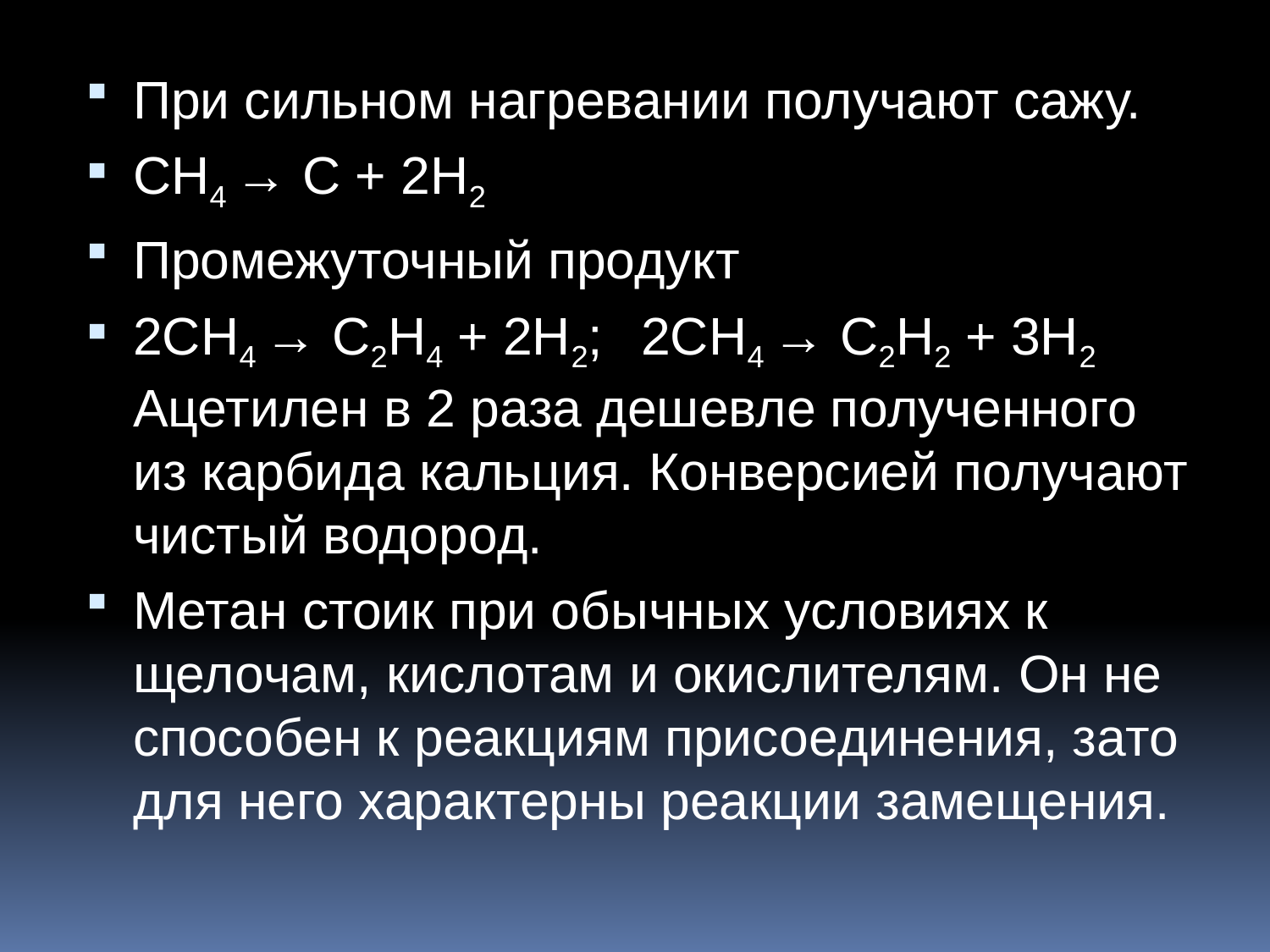

При сильном нагревании получают сажу.
СН4 → С + 2Н2
Промежуточный продукт
2СН4 → С2Н4 + 2Н2;	2СН4 → С2Н2 + 3Н2
Ацетилен в 2 раза дешевле полученного из карбида кальция. Конверсией получают чистый водород.
Метан стоик при обычных условиях к щелочам, кислотам и окислителям. Он не способен к реакциям присоединения, зато для него характерны реакции замещения.